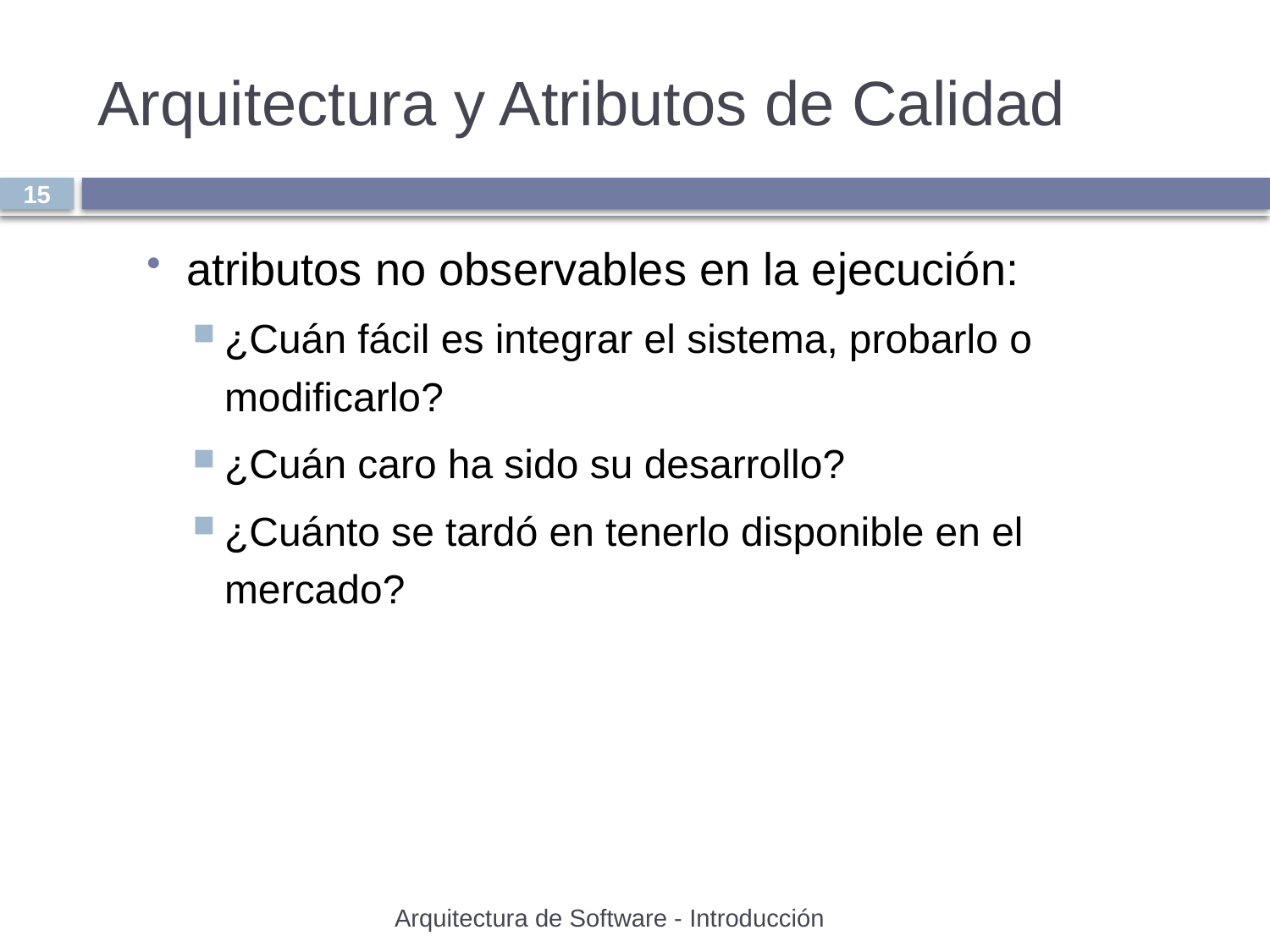

# Arquitectura y Atributos de Calidad
15
atributos no observables en la ejecución:
¿Cuán fácil es integrar el sistema, probarlo o modificarlo?
¿Cuán caro ha sido su desarrollo?
¿Cuánto se tardó en tenerlo disponible en el mercado?

Arquitectura de Software - Introducción